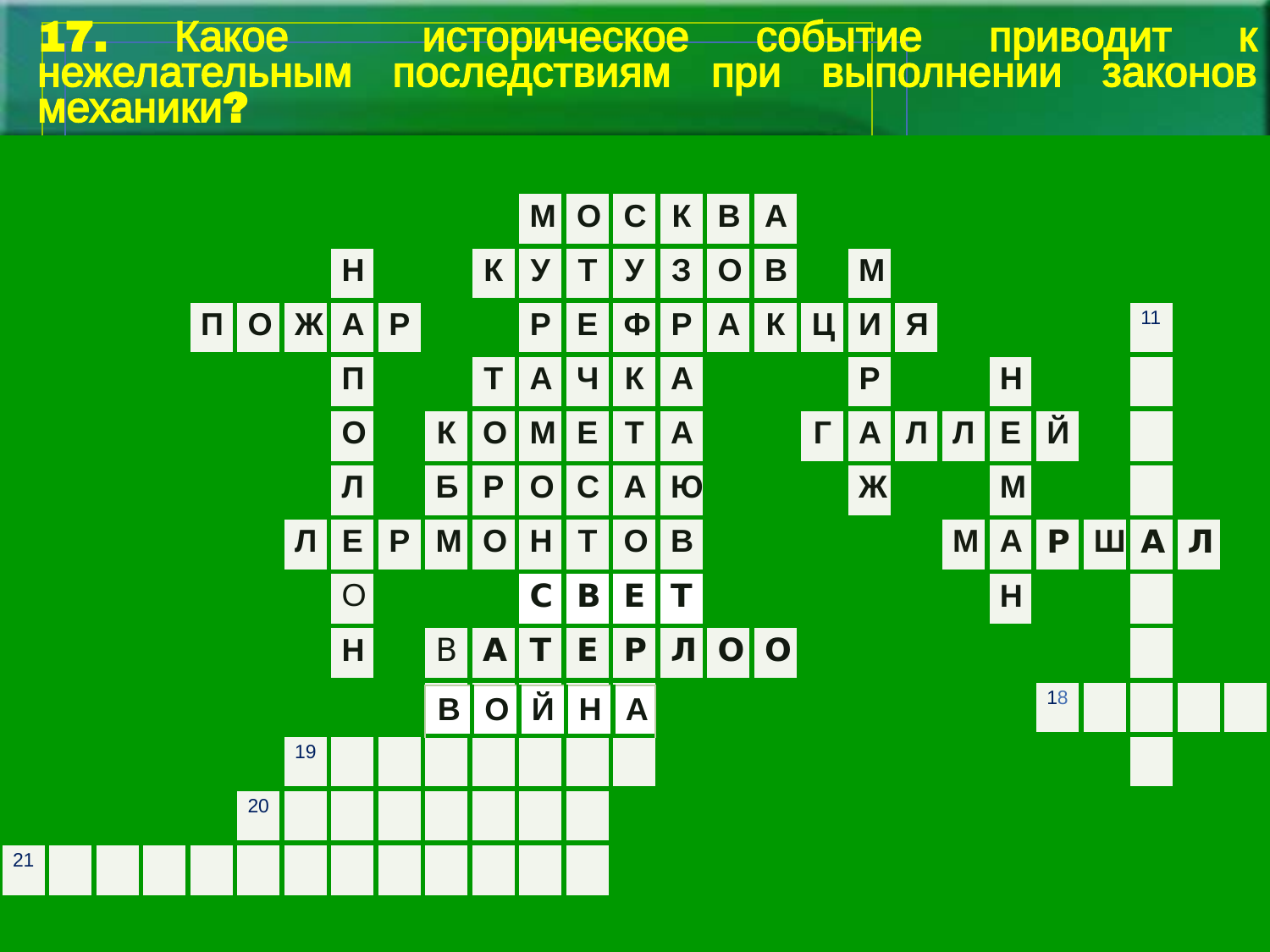

17. Какое  историческое событие приводит к нежелательным последствиям при выполнении законов механики?
|  |  |  |  |  |  |  |  |  |  |  |  |  |  |  |  |  |  |  |  |  |  |  |  |  |  |  |
| --- | --- | --- | --- | --- | --- | --- | --- | --- | --- | --- | --- | --- | --- | --- | --- | --- | --- | --- | --- | --- | --- | --- | --- | --- | --- | --- |
|  |  |  |  |  |  |  |  |  |  |  | М | О | С | К | В | А |  |  |  |  |  |  |  |  |  |  |
|  |  |  |  |  |  |  | Н |  |  | К | У | Т | У | З | О | В |  | М |  |  |  |  |  |  |  |  |
|  |  |  |  | П | О | Ж | А | Р |  |  | Р | Е | Ф | Р | А | К | Ц | И | Я |  |  |  |  | 11 |  |  |
|  |  |  |  |  |  |  | П |  |  | Т | А | Ч | К | А |  |  |  | Р |  |  | Н |  |  |  |  |  |
|  |  |  |  |  |  |  | О |  | К | О | М | Е | Т | А |  |  | Г | А | Л | Л | Е | Й |  |  |  |  |
|  |  |  |  |  |  |  | Л |  | Б | Р | О | С | А | Ю |  |  |  | Ж |  |  | М |  |  |  |  |  |
|  |  |  |  |  |  | Л | Е | Р | М | О | Н | Т | О | В |  |  |  |  |  | М | А | Р | Ш | А | Л |  |
|  |  |  |  |  |  |  | О |  |  |  | С | В | Е | Т |  |  |  |  |  |  | Н |  |  |  |  |  |
|  |  |  |  |  |  |  | Н |  | В | А | Т | Е | Р | Л | О | О |  |  |  |  |  |  |  |  |  |  |
|  |  |  |  |  |  |  |  |  |  |  |  |  |  |  |  |  |  |  |  |  |  | 18 |  |  |  |  |
|  |  |  |  |  |  | 19 |  |  |  |  |  |  |  |  |  |  |  |  |  |  |  |  |  |  |  |  |
|  |  |  |  |  | 20 |  |  |  |  |  |  |  |  |  |  |  |  |  |  |  |  |  |  |  |  |  |
| 21 |  |  |  |  |  |  |  |  |  |  |  |  |  |  |  |  |  |  |  |  |  |  |  |  |  |  |
|  |  |  |  |  |  |  |  |  |  |  |  |  |  |  |  |  |  |  |  |  |  |  |  |  |  |  |
| В | О | Й | Н | А |
| --- | --- | --- | --- | --- |